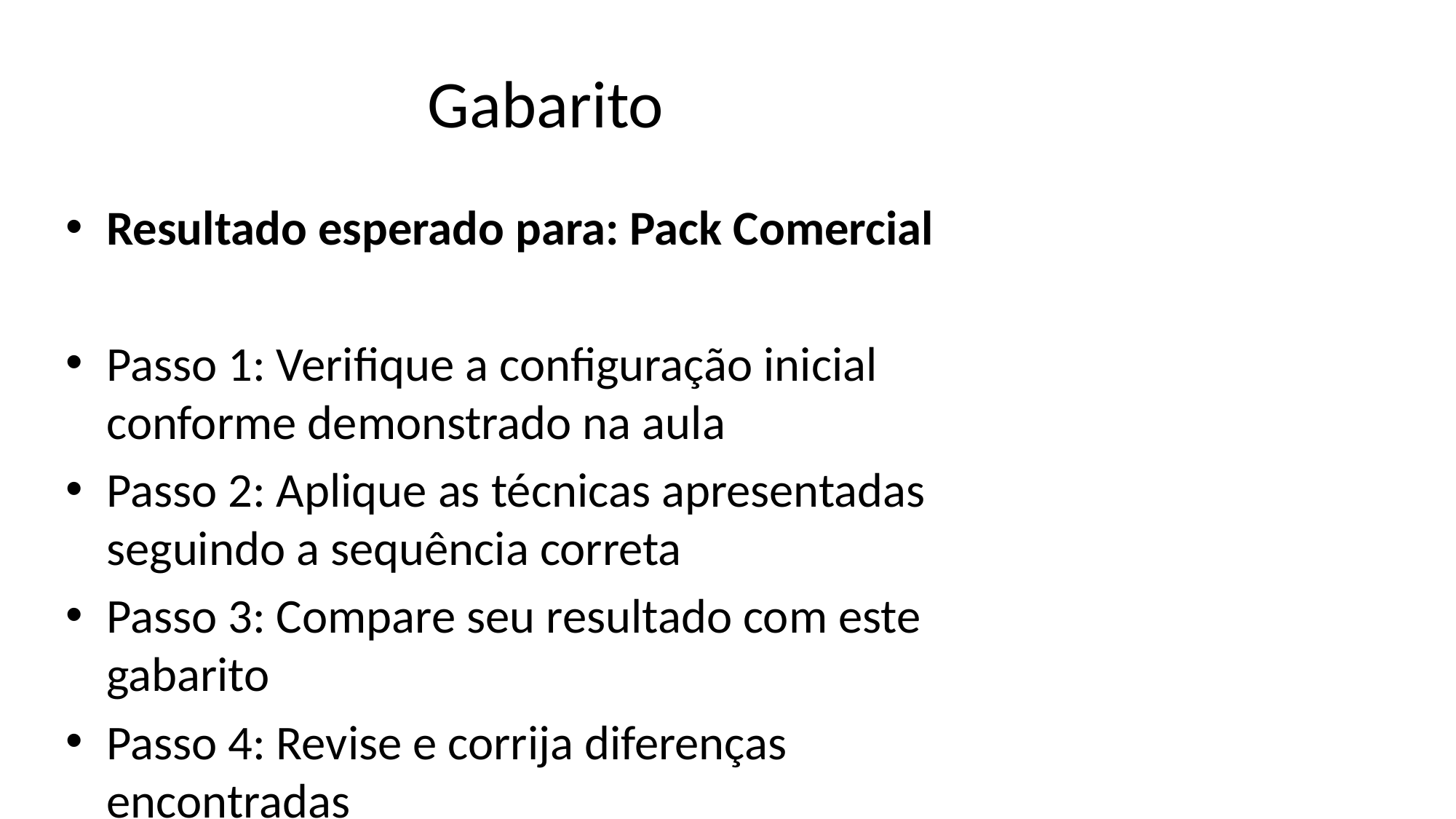

# Gabarito
Resultado esperado para: Pack Comercial

Passo 1: Verifique a configuração inicial conforme demonstrado na aula
Passo 2: Aplique as técnicas apresentadas seguindo a sequência correta
Passo 3: Compare seu resultado com este gabarito
Passo 4: Revise e corrija diferenças encontradas

Dica: Consulte as capturas de tela da aula para referência visual